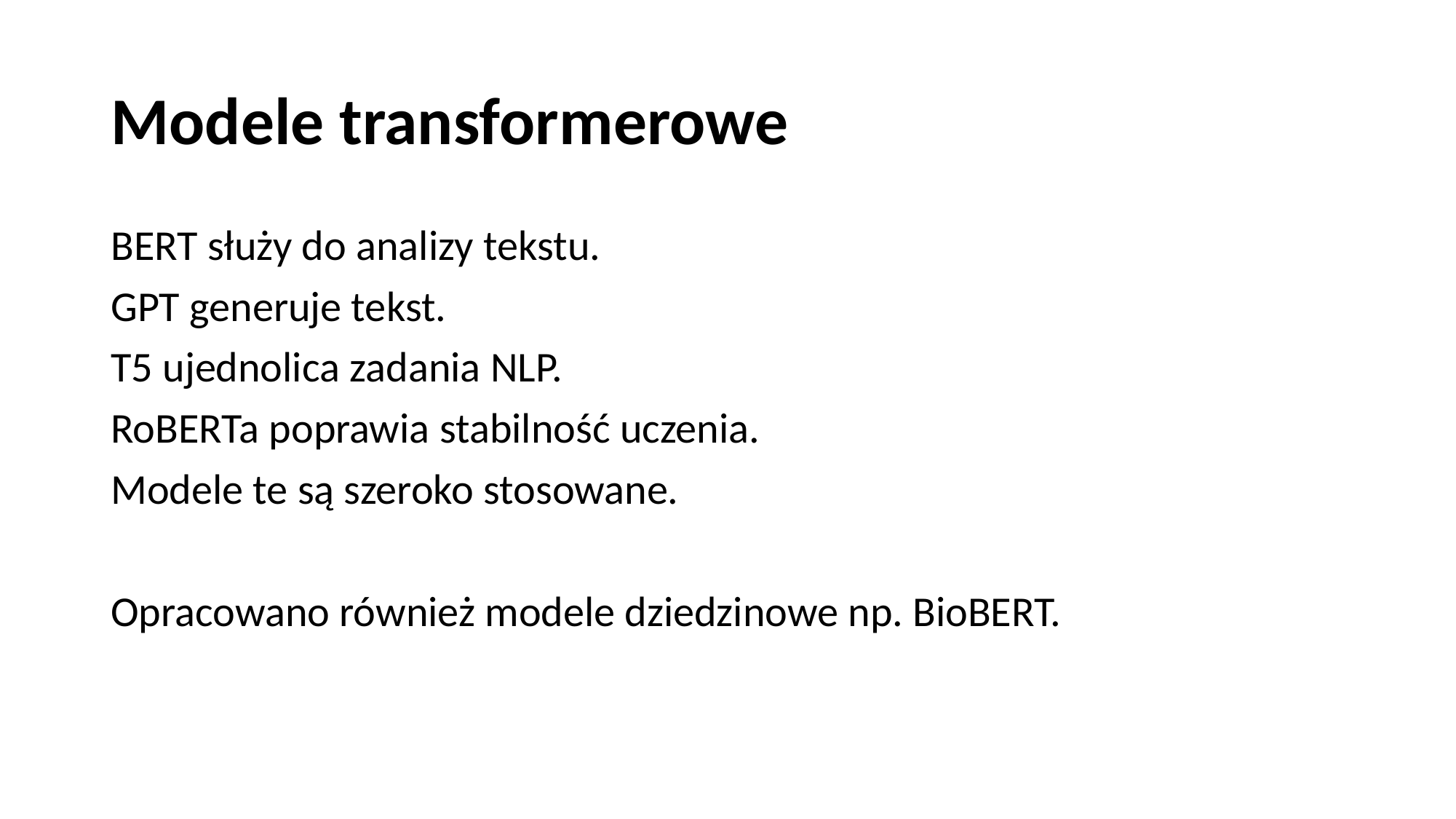

# Modele transformerowe
BERT służy do analizy tekstu.
GPT generuje tekst.
T5 ujednolica zadania NLP.
RoBERTa poprawia stabilność uczenia.
Modele te są szeroko stosowane.

Opracowano również modele dziedzinowe np. BioBERT.